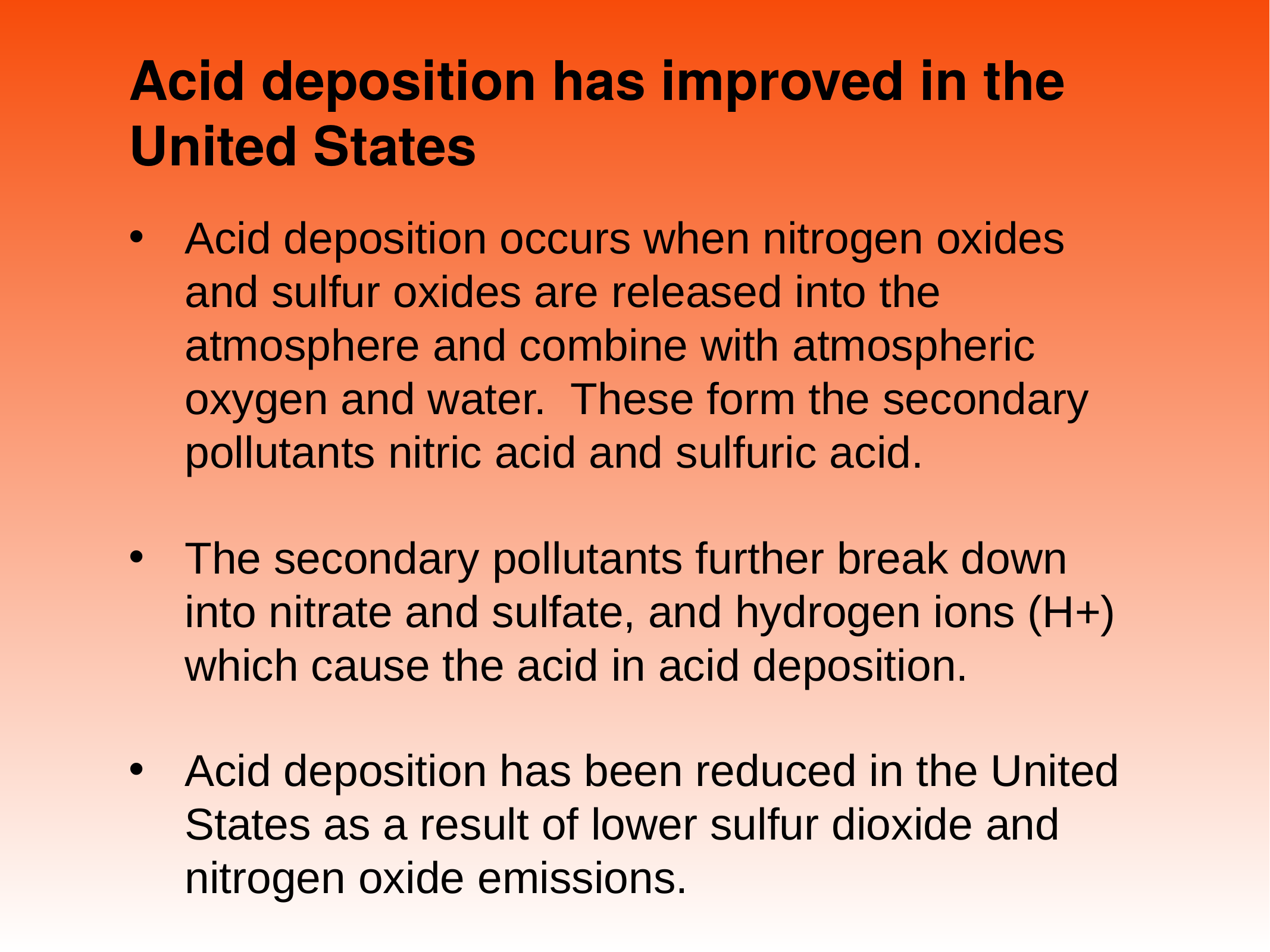

# Acid deposition has improved in the United States
Acid deposition occurs when nitrogen oxides and sulfur oxides are released into the atmosphere and combine with atmospheric oxygen and water.  These form the secondary pollutants nitric acid and sulfuric acid.
The secondary pollutants further break down into nitrate and sulfate, and hydrogen ions (H+) which cause the acid in acid deposition.
Acid deposition has been reduced in the United States as a result of lower sulfur dioxide and nitrogen oxide emissions.